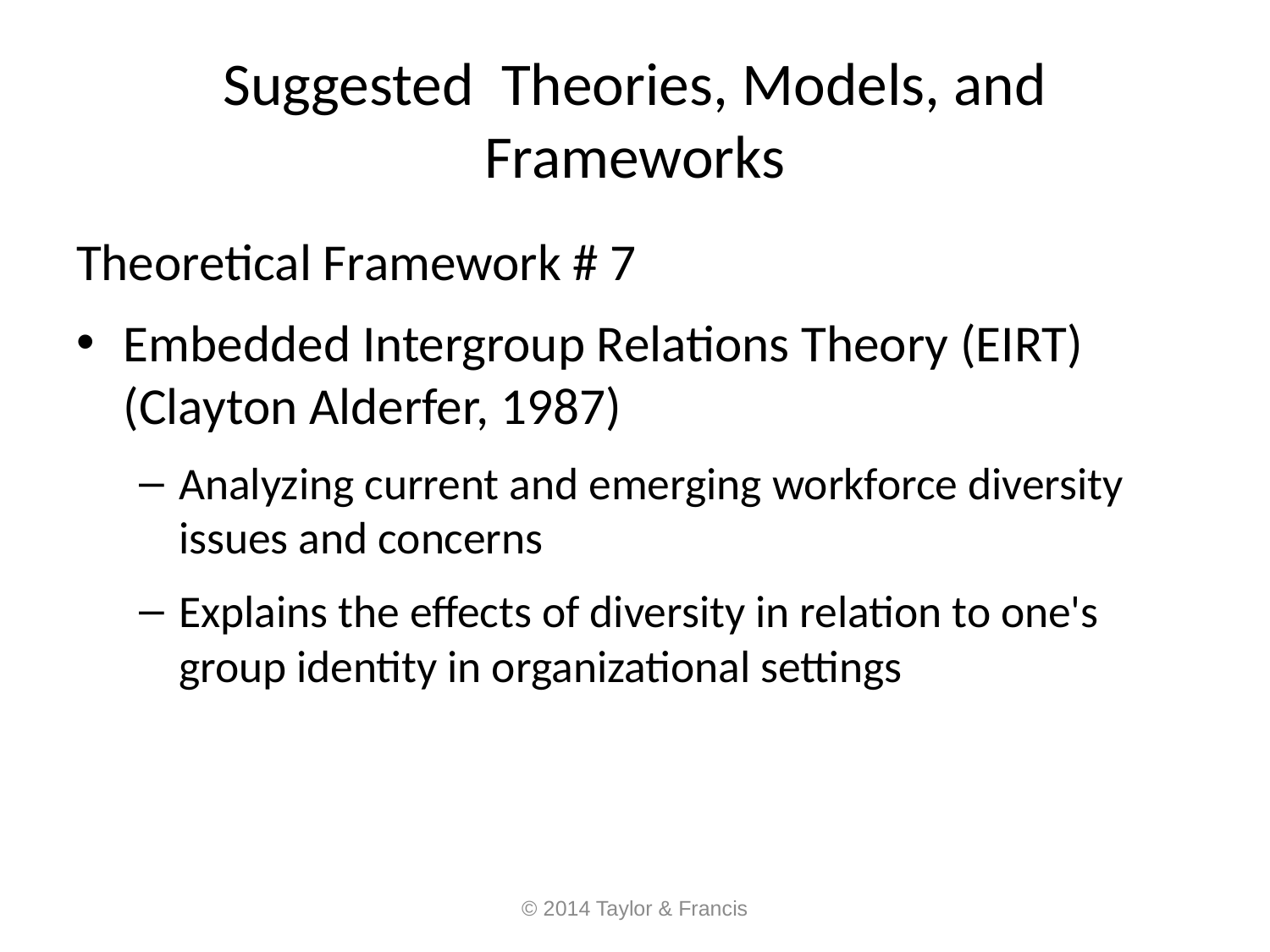

# Suggested  Theories, Models, and Frameworks
Theoretical Framework # 7
Embedded Intergroup Relations Theory (EIRT) (Clayton Alderfer, 1987)
Analyzing current and emerging workforce diversity issues and concerns
Explains the effects of diversity in relation to one's group identity in organizational settings

© 2014 Taylor & Francis